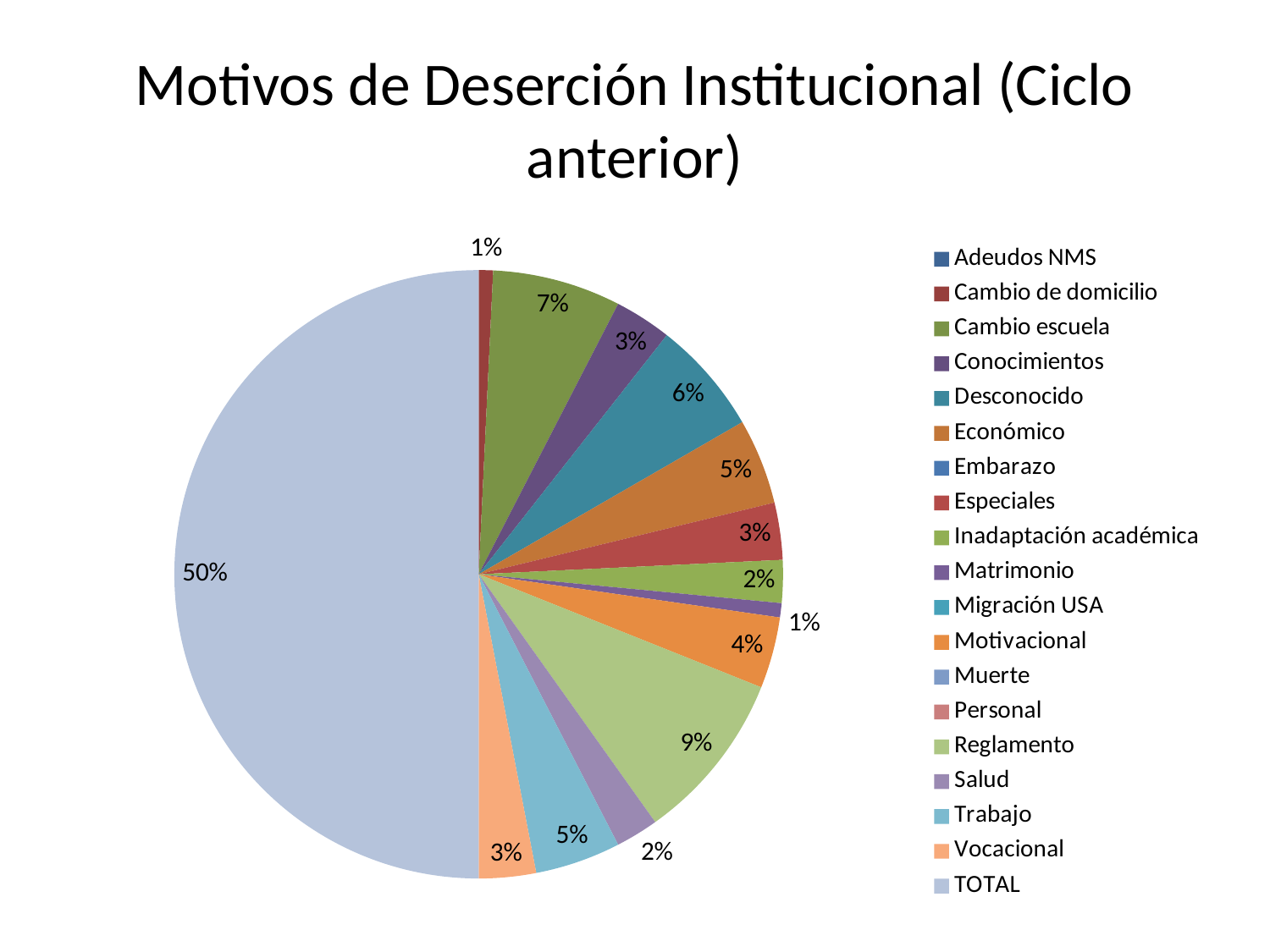

# Motivos de Deserción Institucional (Ciclo anterior)

### Chart

| Category |  |
|---|---|
| Adeudos NMS | 0.0 |
| Cambio de domicilio | 1.0 |
| Cambio escuela | 9.0 |
| Conocimientos | 4.0 |
| Desconocido | 8.0 |
| Económico | 6.0 |
| Embarazo | 0.0 |
| Especiales | 4.0 |
| Inadaptación académica | 3.0 |
| Matrimonio | 1.0 |
| Migración USA | 0.0 |
| Motivacional | 5.0 |
| Muerte | 0.0 |
| Personal | 0.0 |
| Reglamento | 12.0 |
| Salud | 3.0 |
| Trabajo | 6.0 |
| Vocacional | 4.0 |
| TOTAL | 66.0 |